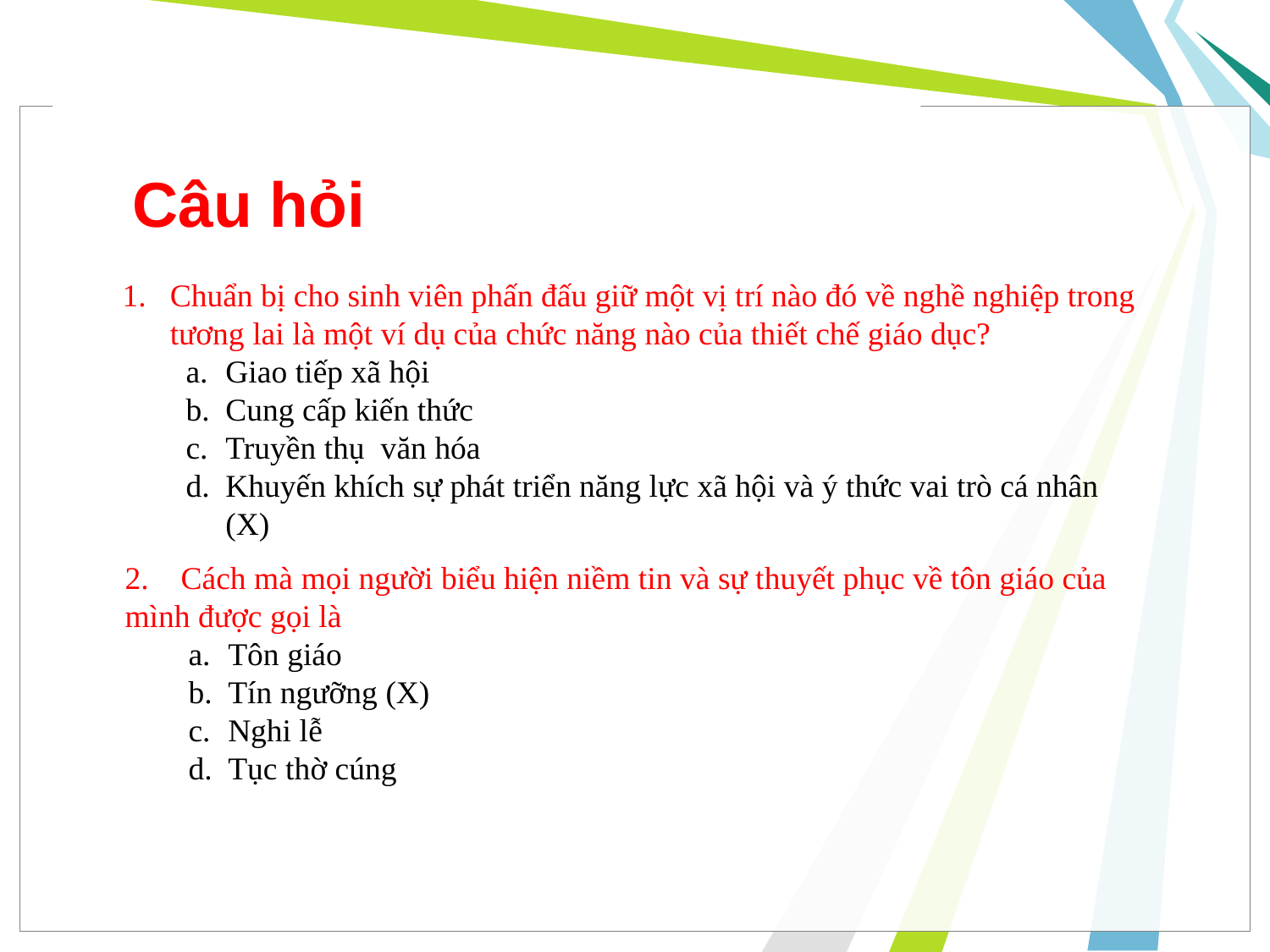

Câu hỏi
Chuẩn bị cho sinh viên phấn đấu giữ một vị trí nào đó về nghề nghiệp trong tương lai là một ví dụ của chức năng nào của thiết chế giáo dục?
Giao tiếp xã hội
Cung cấp kiến thức
Truyền thụ  văn hóa
Khuyến khích sự phát triển năng lực xã hội và ý thức vai trò cá nhân (X)
2.    Cách mà mọi người biểu hiện niềm tin và sự thuyết phục về tôn giáo của mình được gọi là
Tôn giáo
Tín ngưỡng (X)
Nghi lễ
Tục thờ cúng